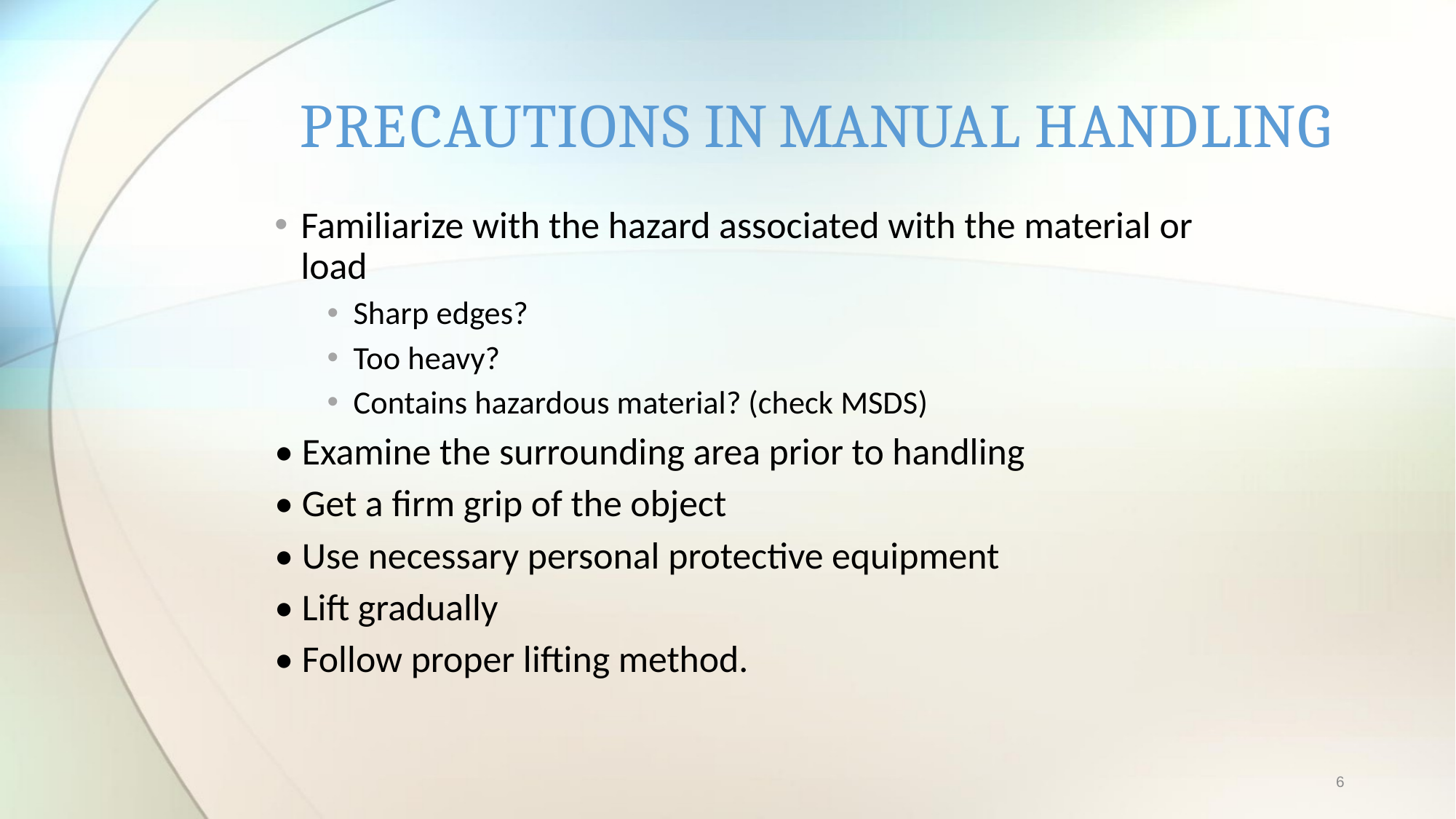

# PRECAUTIONS IN MANUAL HANDLING
Familiarize with the hazard associated with the material or load
Sharp edges?
Too heavy?
Contains hazardous material? (check MSDS)
• Examine the surrounding area prior to handling
• Get a firm grip of the object
• Use necessary personal protective equipment
• Lift gradually
• Follow proper lifting method.
6